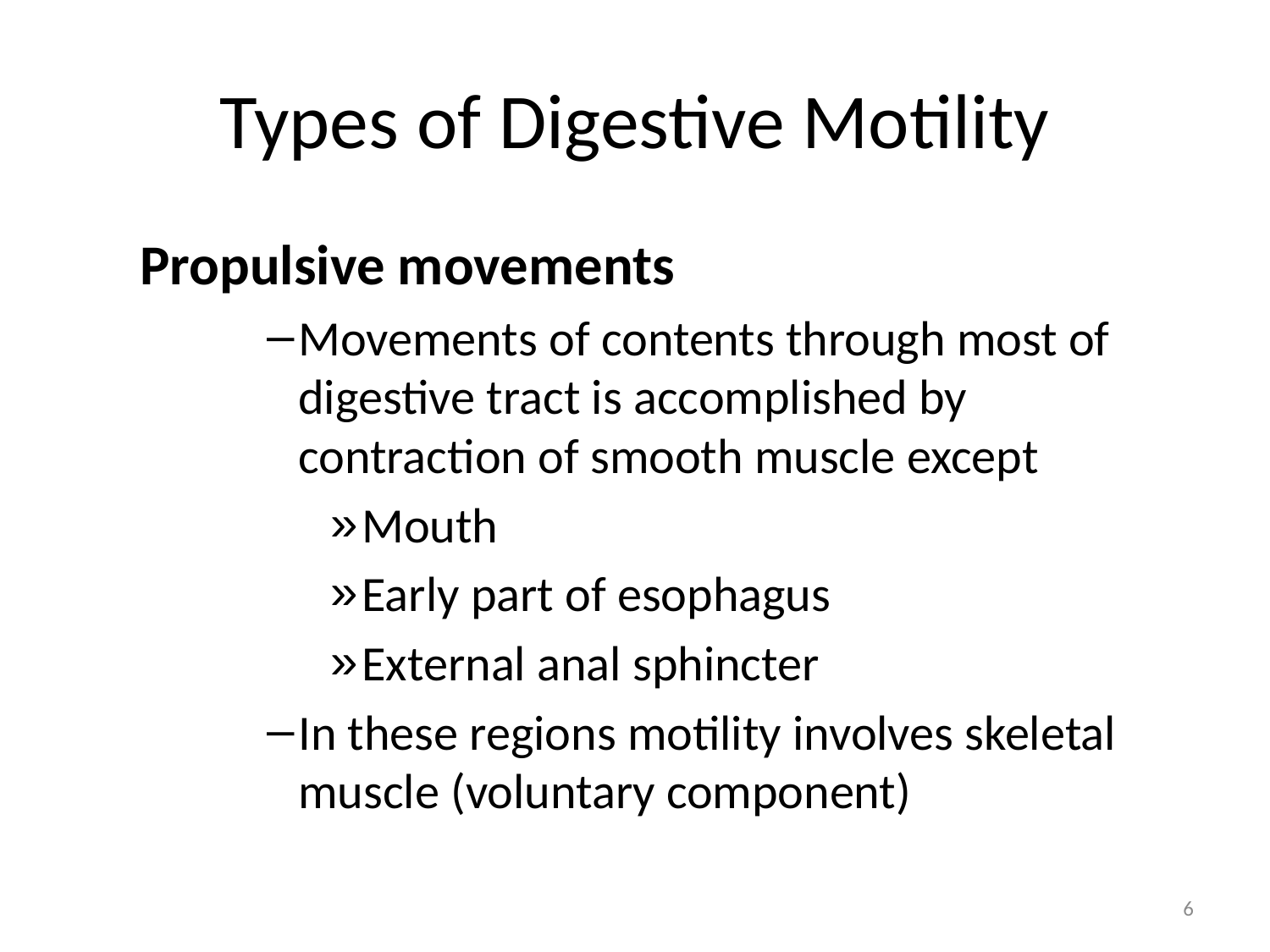

# Types of Digestive Motility
Propulsive movements
Movements of contents through most of digestive tract is accomplished by contraction of smooth muscle except
Mouth
Early part of esophagus
External anal sphincter
In these regions motility involves skeletal muscle (voluntary component)

6